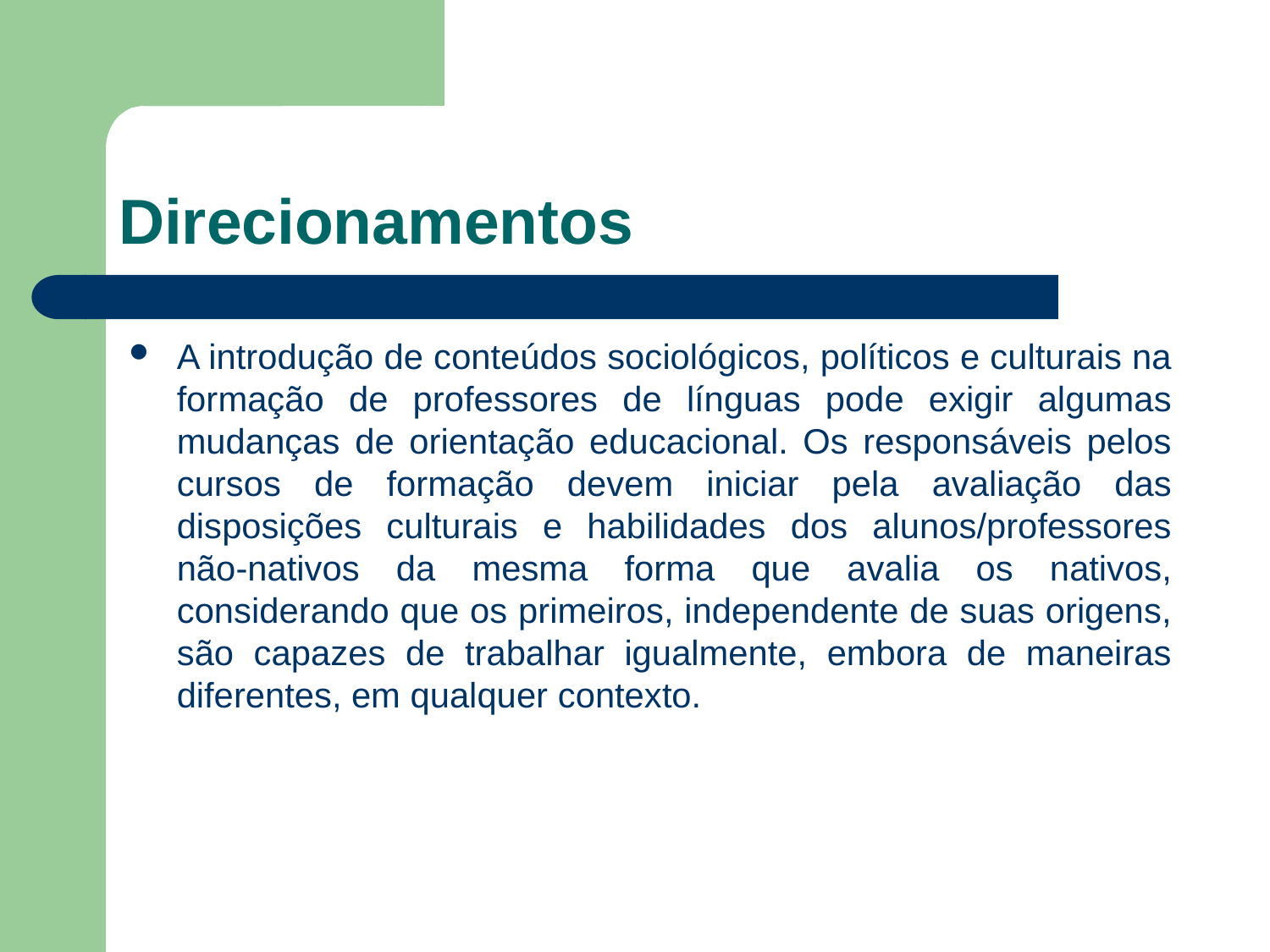

# Direcionamentos
A introdução de conteúdos sociológicos, políticos e culturais na formação de professores de línguas pode exigir algumas mudanças de orientação educacional. Os responsáveis pelos cursos de formação devem iniciar pela avaliação das disposições culturais e habilidades dos alunos/professores não-nativos da mesma forma que avalia os nativos, considerando que os primeiros, independente de suas origens, são capazes de trabalhar igualmente, embora de maneiras diferentes, em qualquer contexto.